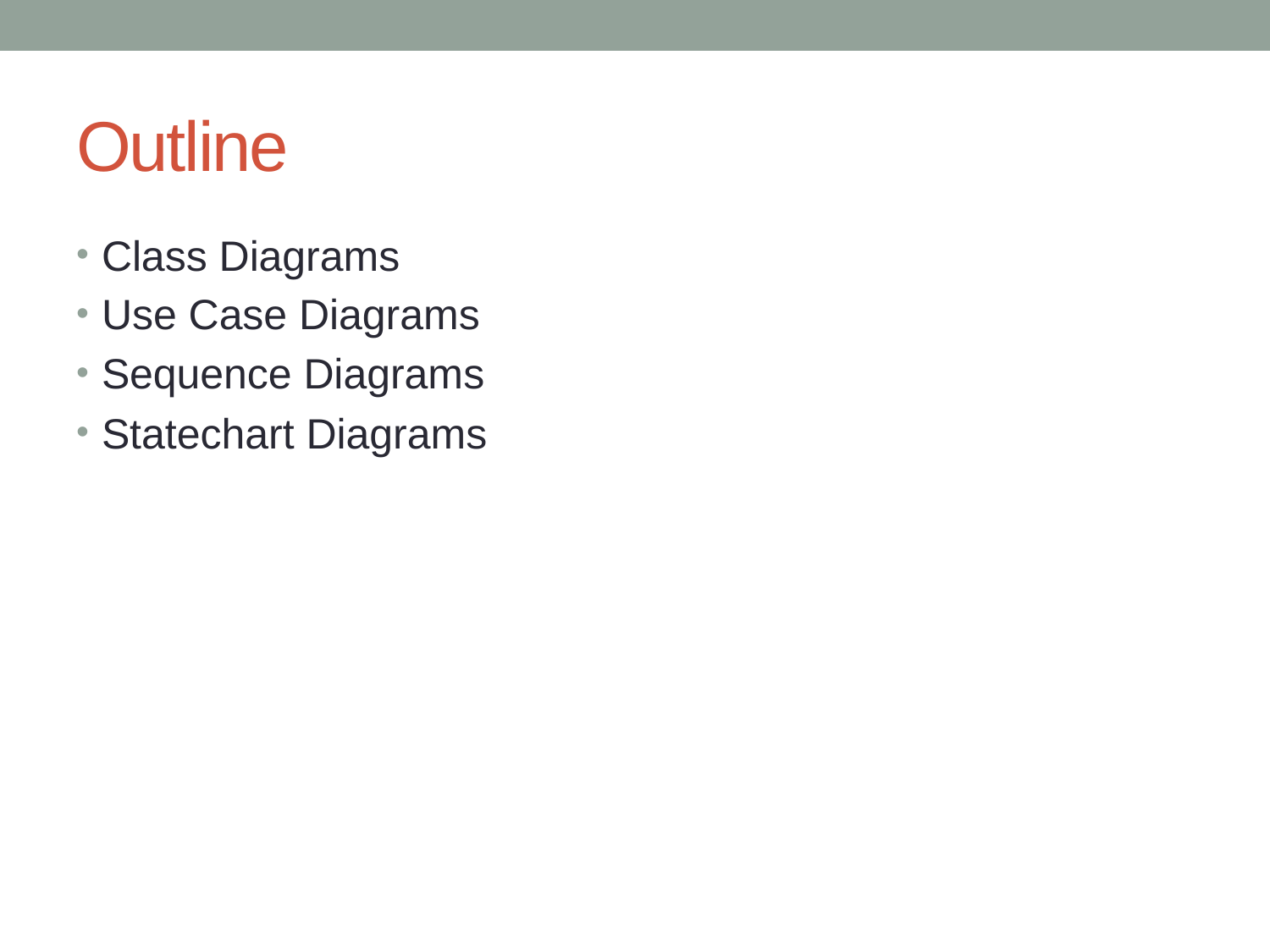

# Outline
Class Diagrams
Use Case Diagrams
Sequence Diagrams
Statechart Diagrams